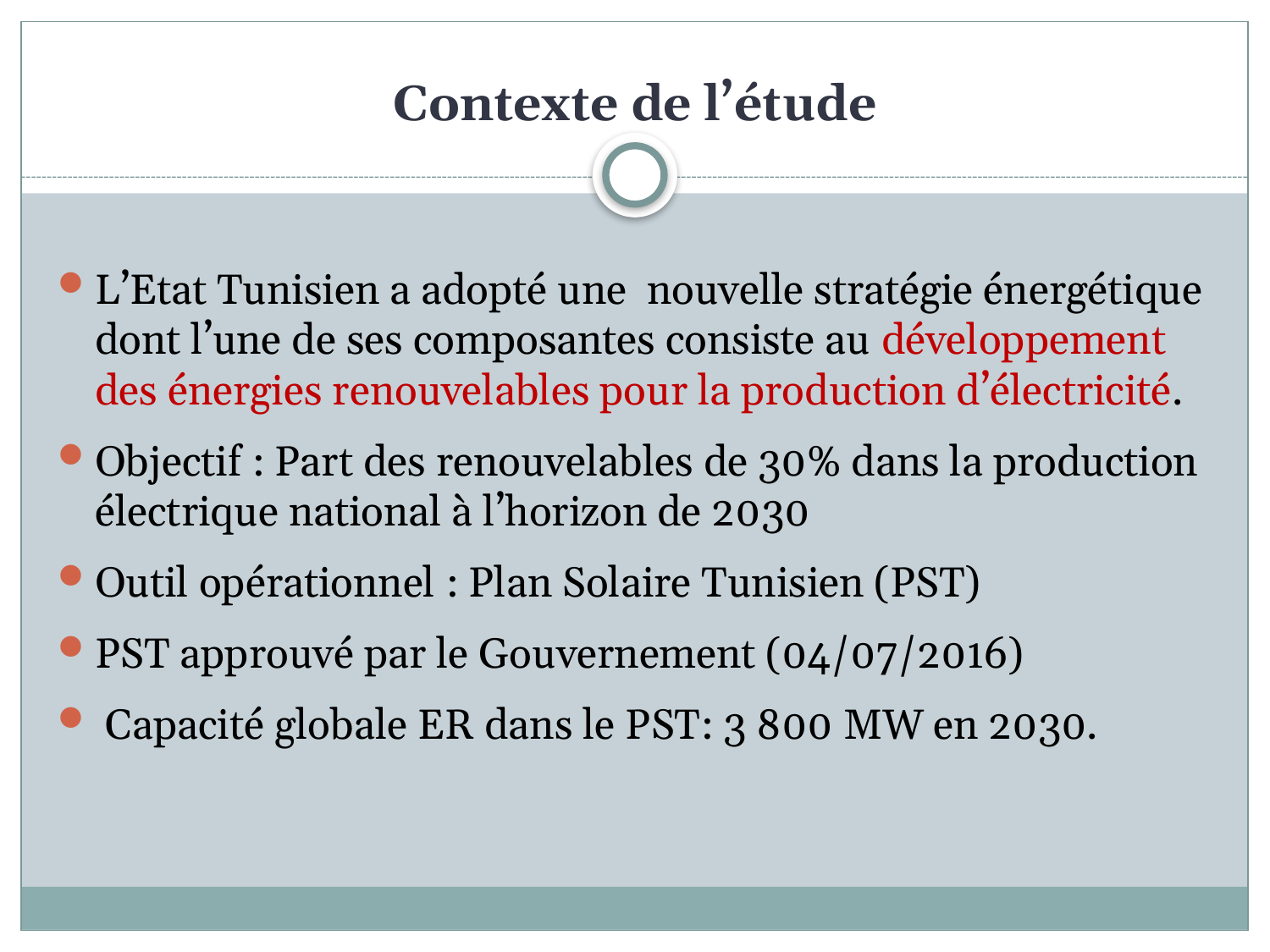

# Contexte de l’étude
L’Etat Tunisien a adopté une  nouvelle stratégie énergétique dont l’une de ses composantes consiste au développement des énergies renouvelables pour la production d’électricité.
Objectif : Part des renouvelables de 30% dans la production électrique national à l’horizon de 2030
Outil opérationnel : Plan Solaire Tunisien (PST)
PST approuvé par le Gouvernement (04/07/2016)
 Capacité globale ER dans le PST: 3 800 MW en 2030.